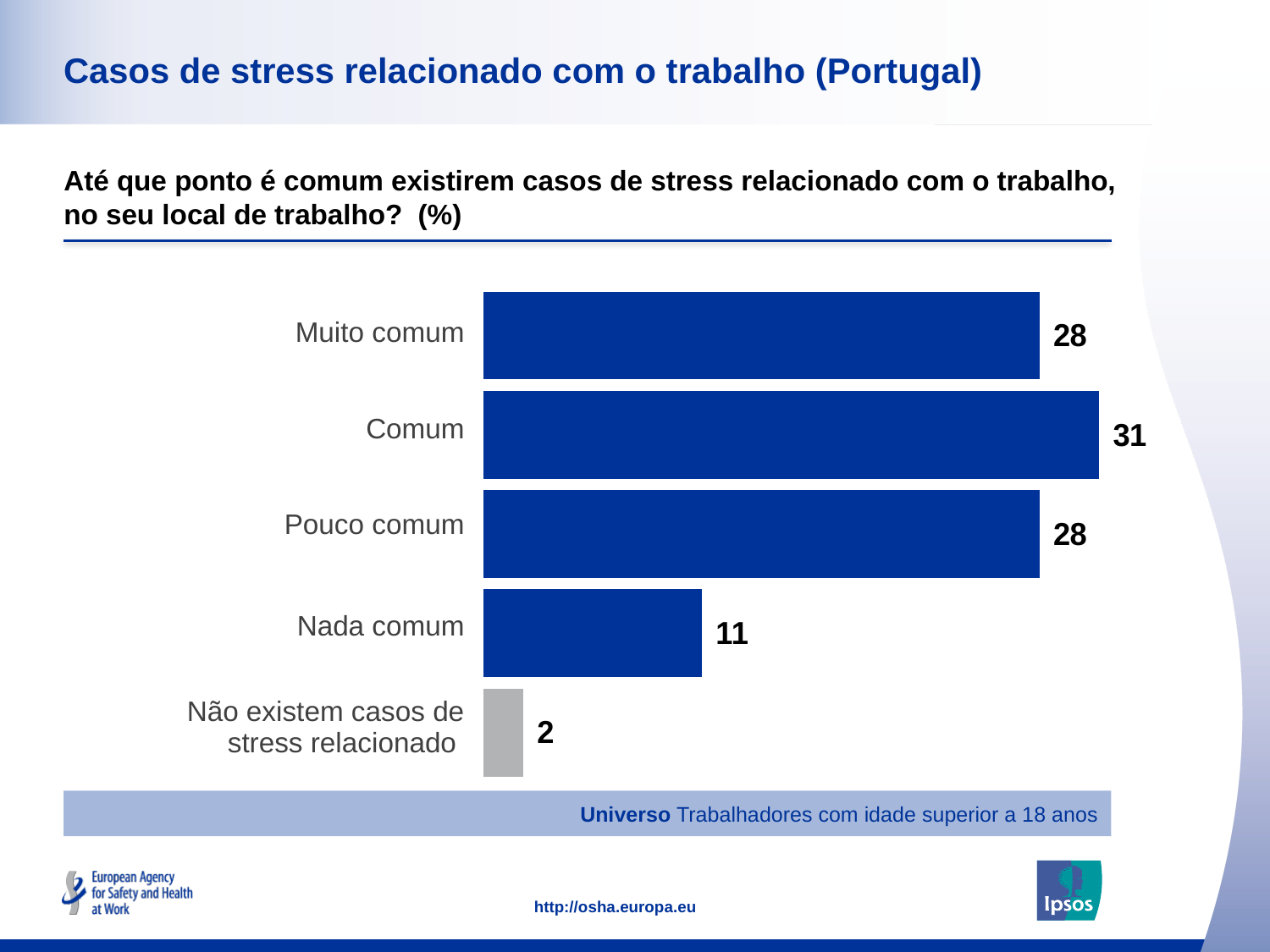

### Chart: Ipsos Ribbon Rules

| Category |  |
|---|---|
# Casos de stress relacionado com o trabalho (Portugal)
Até que ponto é comum existirem casos de stress relacionado com o trabalho, no seu local de trabalho?  (%)

### Chart

| Category | Percent |
|---|---|
| Muito comum | 28.0 |
| Comum | 31.0 |
| Pouco comum | 28.0 |
| Nada comum | 11.0 |
| Não existem casos de stress relacionado  | 2.0 |
| Muito comum |
| --- |
| Comum |
| Pouco comum |
| Nada comum |
| Não existem casos de stress relacionado |
|  |
Universo Trabalhadores com idade superior a 18 anos